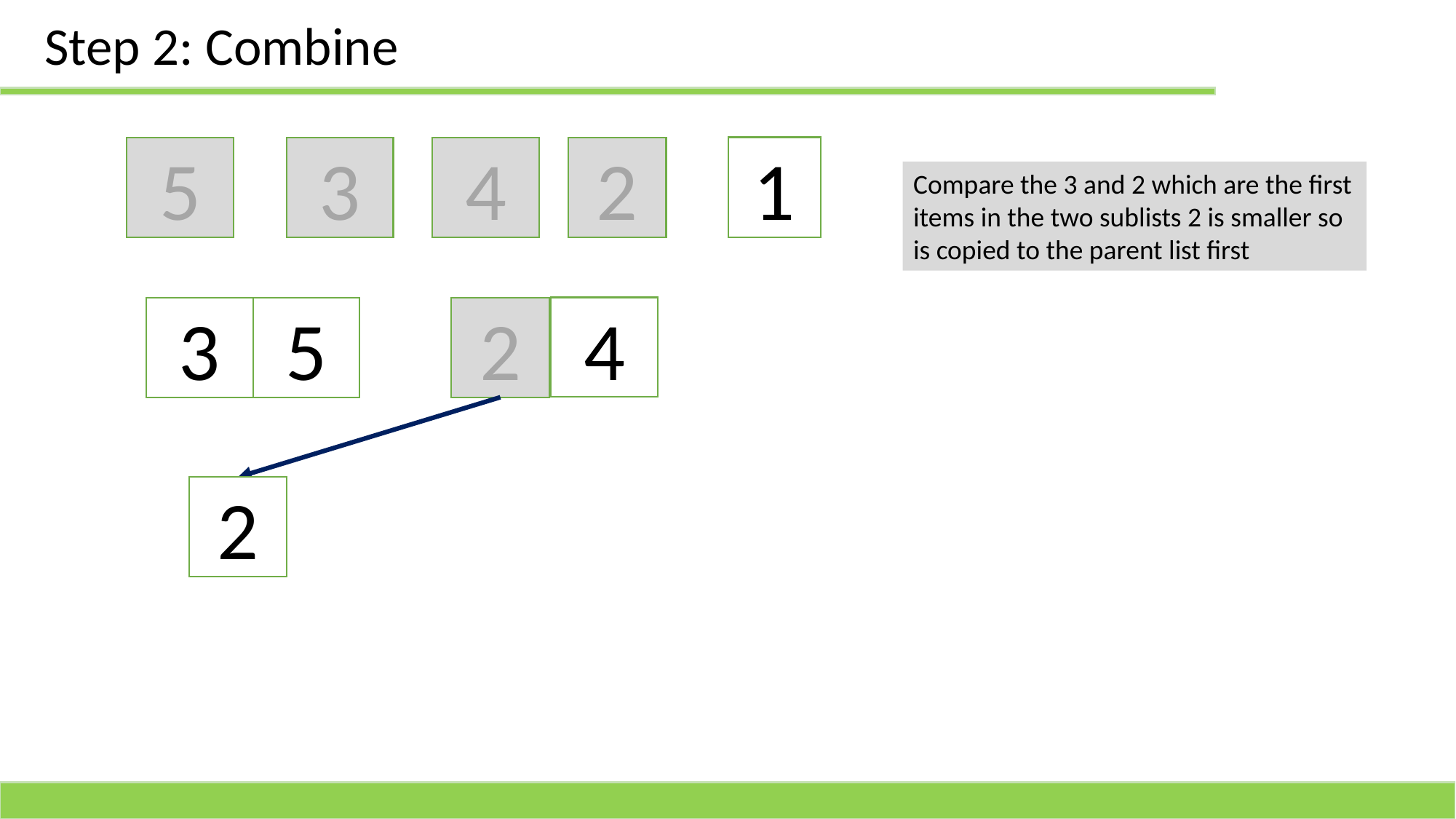

# Step 2: Combine
1
2
3
5
4
Compare the 3 and 2 which are the first items in the two sublists 2 is smaller so is copied to the parent list first

4
5
3
2
2